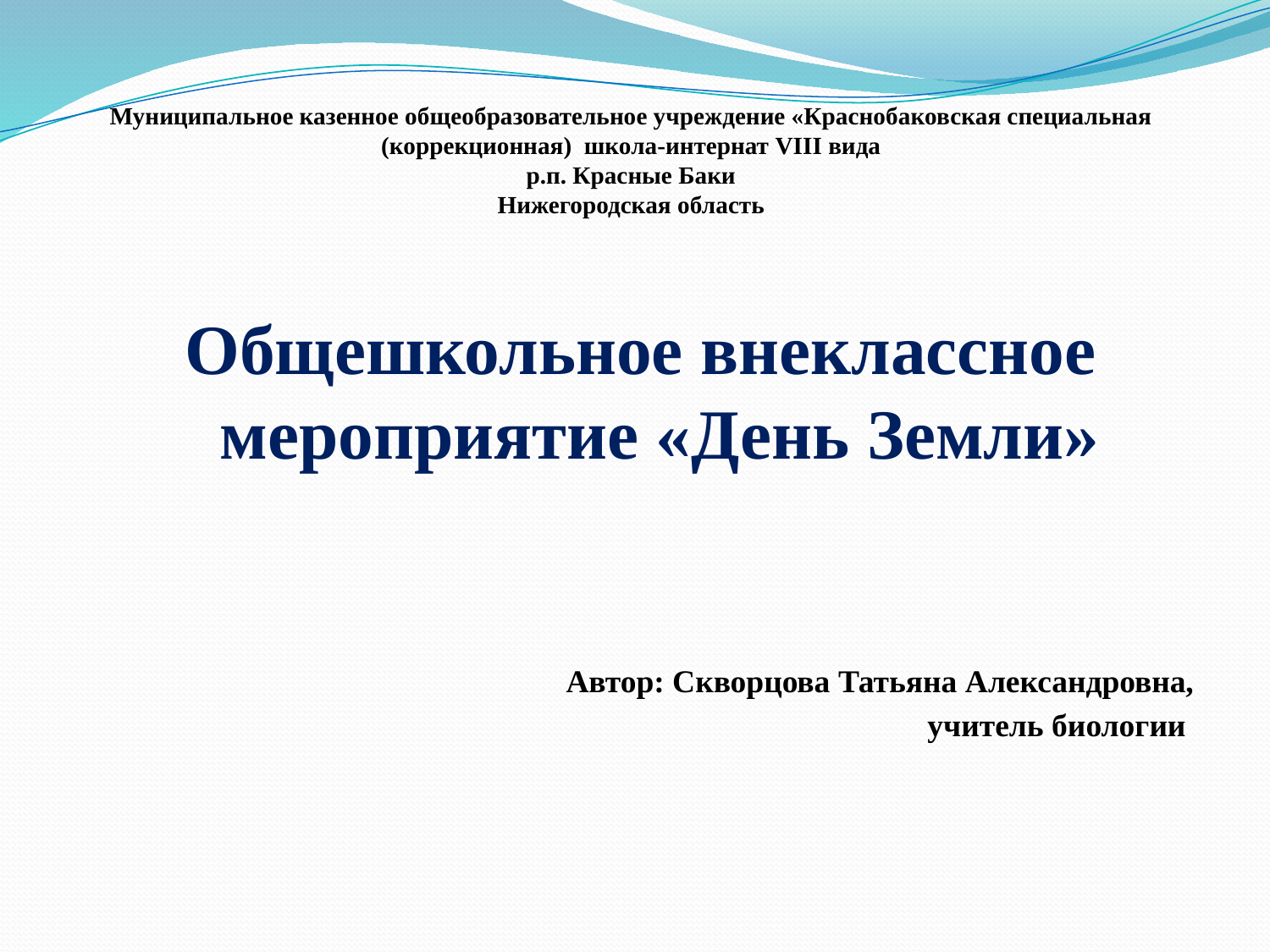

# Муниципальное казенное общеобразовательное учреждение «Краснобаковская специальная (коррекционная)  школа-интернат VIII вида р.п. Красные Баки Нижегородская область
Общешкольное внеклассное мероприятие «День Земли»
Автор: Скворцова Татьяна Александровна,
учитель биологии